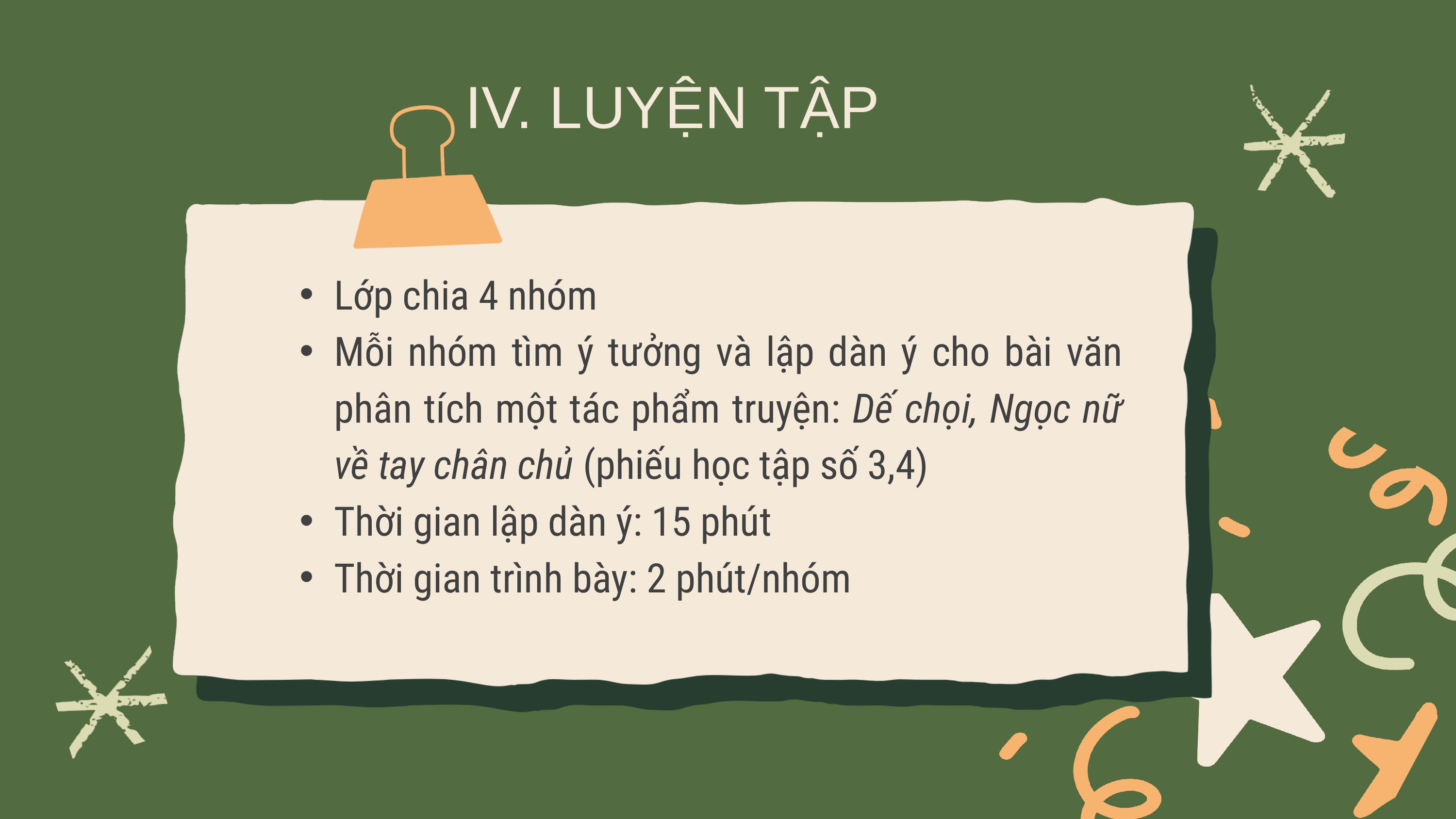

IV. LUYỆN TẬP

Lớp chia 4 nhóm
Mỗi nhóm tìm ý tưởng và lập dàn ý cho bài văn phân tích một tác phẩm truyện: Dế chọi, Ngọc nữ về tay chân chủ (phiếu học tập số 3,4)
Thời gian lập dàn ý: 15 phút
Thời gian trình bày: 2 phút/nhóm